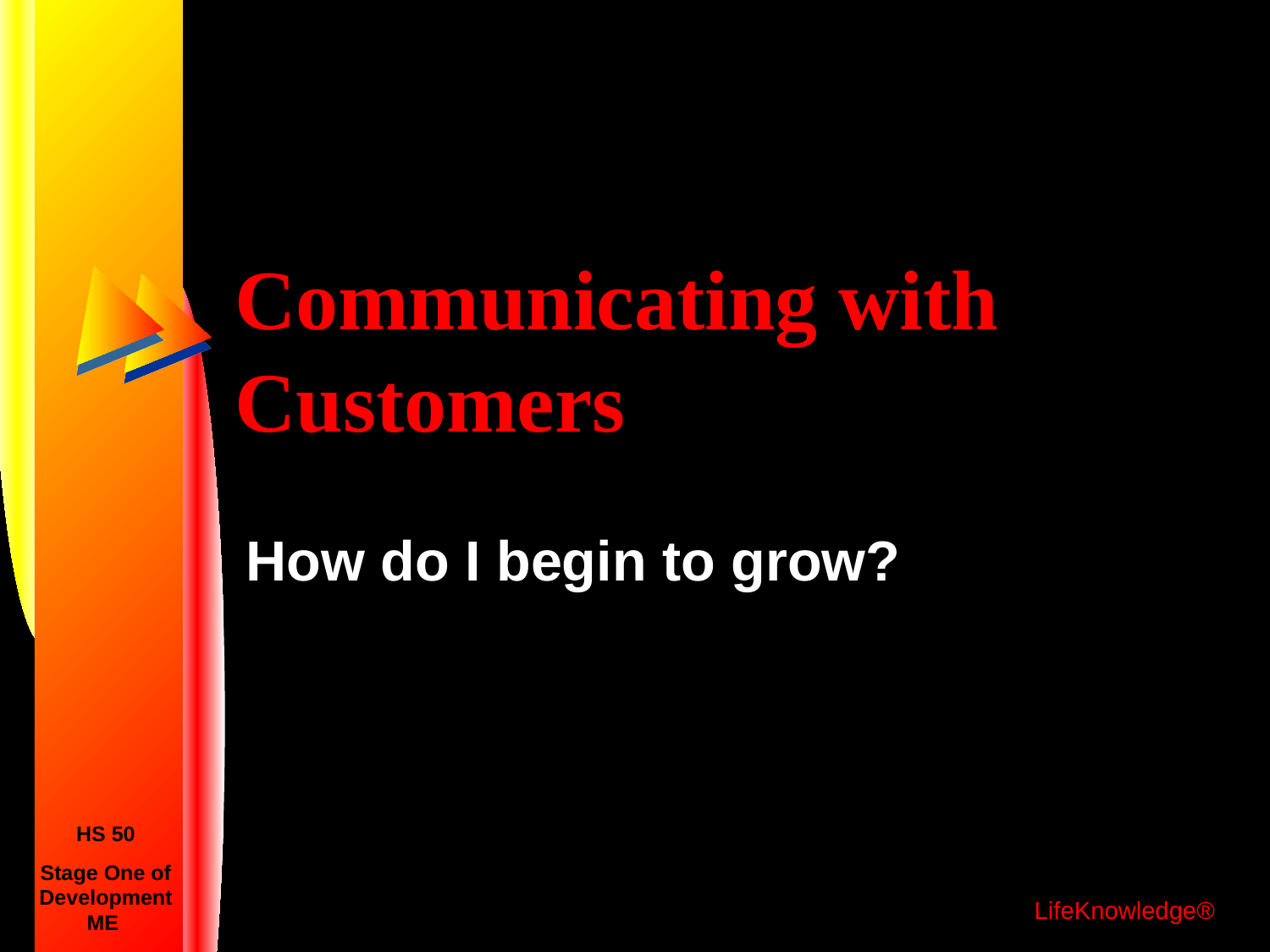

# Communicating with Customers
How do I begin to grow?

HS 50
Stage One of Development
ME
LifeKnowledge®